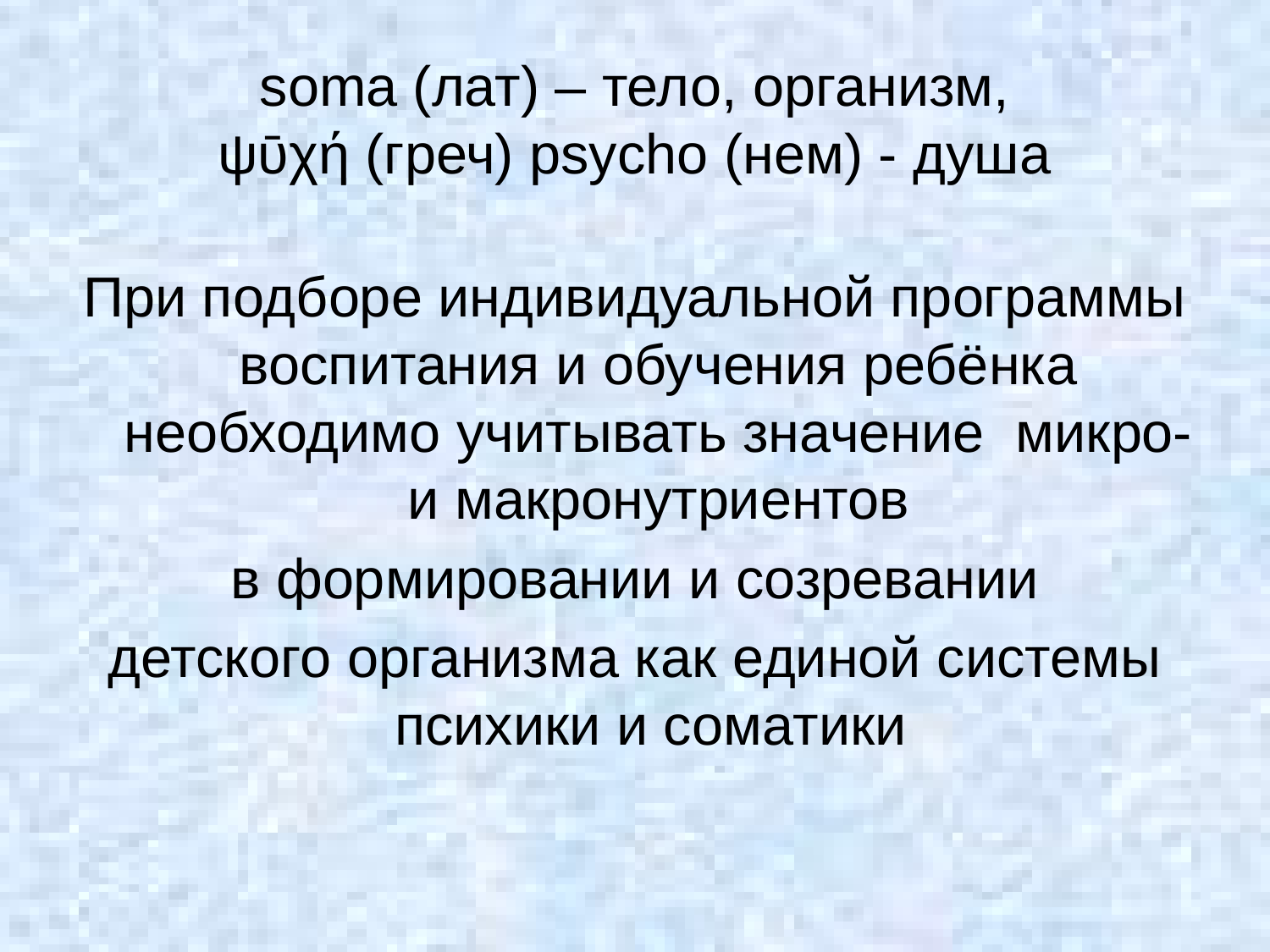

# soma (лат) – тело, организм, ψῡχή (греч) рsycho (нем) - душа
При подборе индивидуальной программы воспитания и обучения ребёнка необходимо учитывать значение  микро- и макронутриентов
в формировании и созревании
детского организма как единой системы психики и соматики